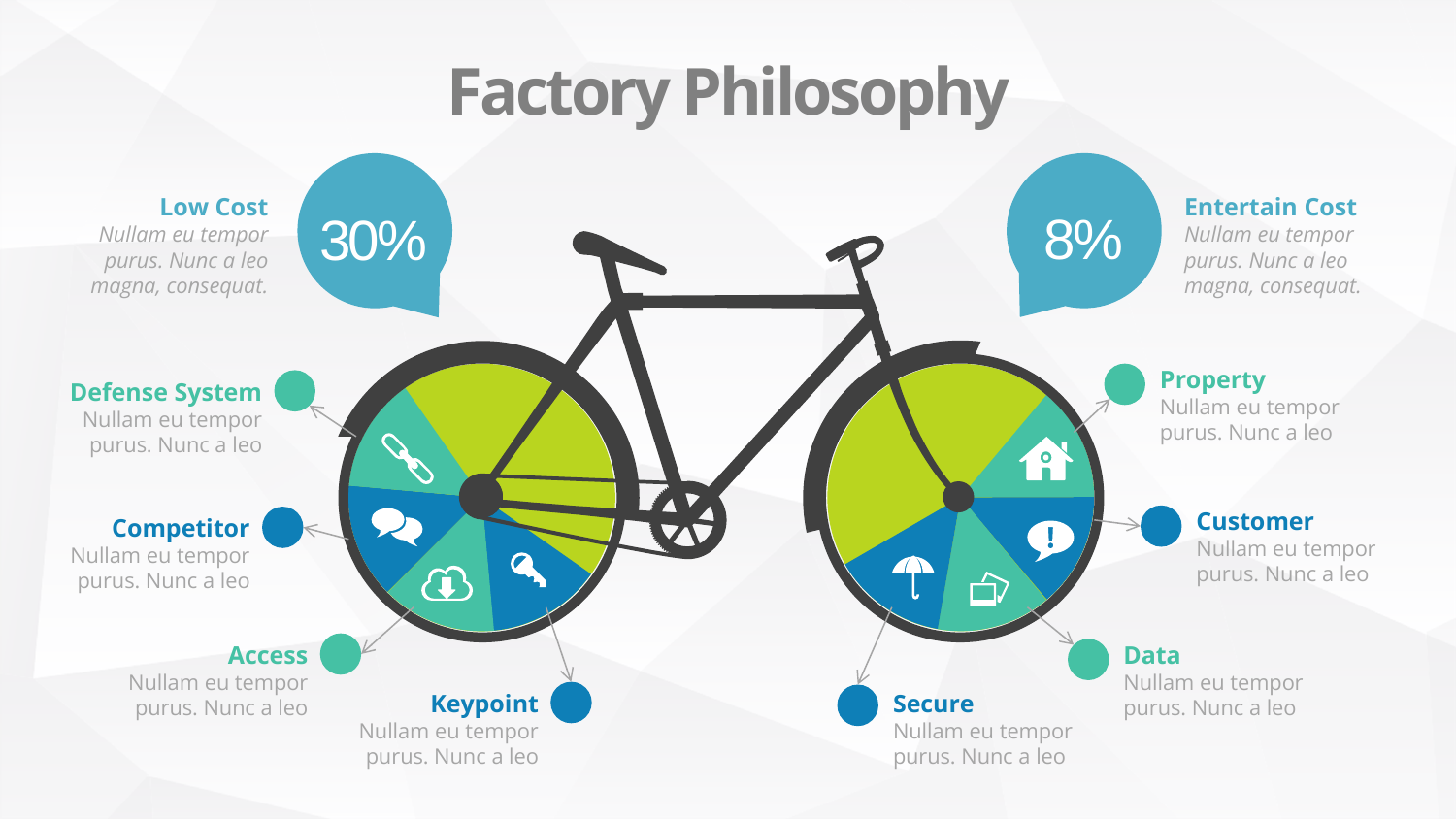

Factory Philosophy

Low Cost
Nullam eu tempor purus. Nunc a leo magna, consequat.
Entertain Cost
Nullam eu tempor purus. Nunc a leo magna, consequat.
8%
30%

Property
Nullam eu tempor purus. Nunc a leo
Defense System
Nullam eu tempor purus. Nunc a leo

Customer
Nullam eu tempor purus. Nunc a leo
Competitor
Nullam eu tempor purus. Nunc a leo

Access
Nullam eu tempor purus. Nunc a leo
Data
Nullam eu tempor purus. Nunc a leo

Keypoint
Nullam eu tempor purus. Nunc a leo
Secure
Nullam eu tempor purus. Nunc a leo